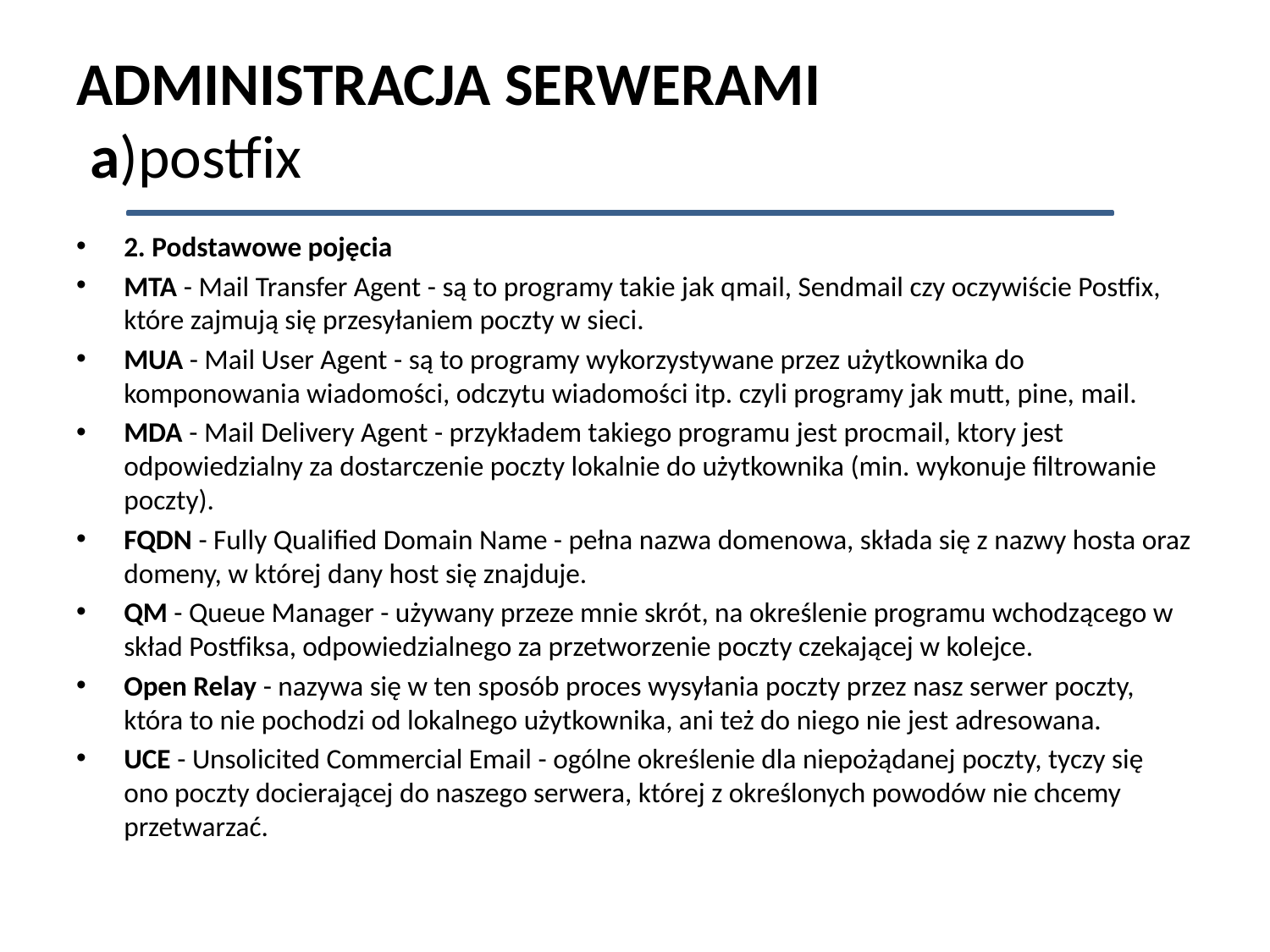

# ADMINISTRACJA SERWERAMI a)postfix

2. Podstawowe pojęcia
MTA - Mail Transfer Agent - są to programy takie jak qmail, Sendmail czy oczywiście Postfix, które zajmują się przesyłaniem poczty w sieci.
MUA - Mail User Agent - są to programy wykorzystywane przez użytkownika do komponowania wiadomości, odczytu wiadomości itp. czyli programy jak mutt, pine, mail.
MDA - Mail Delivery Agent - przykładem takiego programu jest procmail, ktory jest odpowiedzialny za dostarczenie poczty lokalnie do użytkownika (min. wykonuje filtrowanie poczty).
FQDN - Fully Qualified Domain Name - pełna nazwa domenowa, składa się z nazwy hosta oraz domeny, w której dany host się znajduje.
QM - Queue Manager - używany przeze mnie skrót, na określenie programu wchodzącego w skład Postfiksa, odpowiedzialnego za przetworzenie poczty czekającej w kolejce.
Open Relay - nazywa się w ten sposób proces wysyłania poczty przez nasz serwer poczty, która to nie pochodzi od lokalnego użytkownika, ani też do niego nie jest adresowana.
UCE - Unsolicited Commercial Email - ogólne określenie dla niepożądanej poczty, tyczy się ono poczty docierającej do naszego serwera, której z określonych powodów nie chcemy przetwarzać.